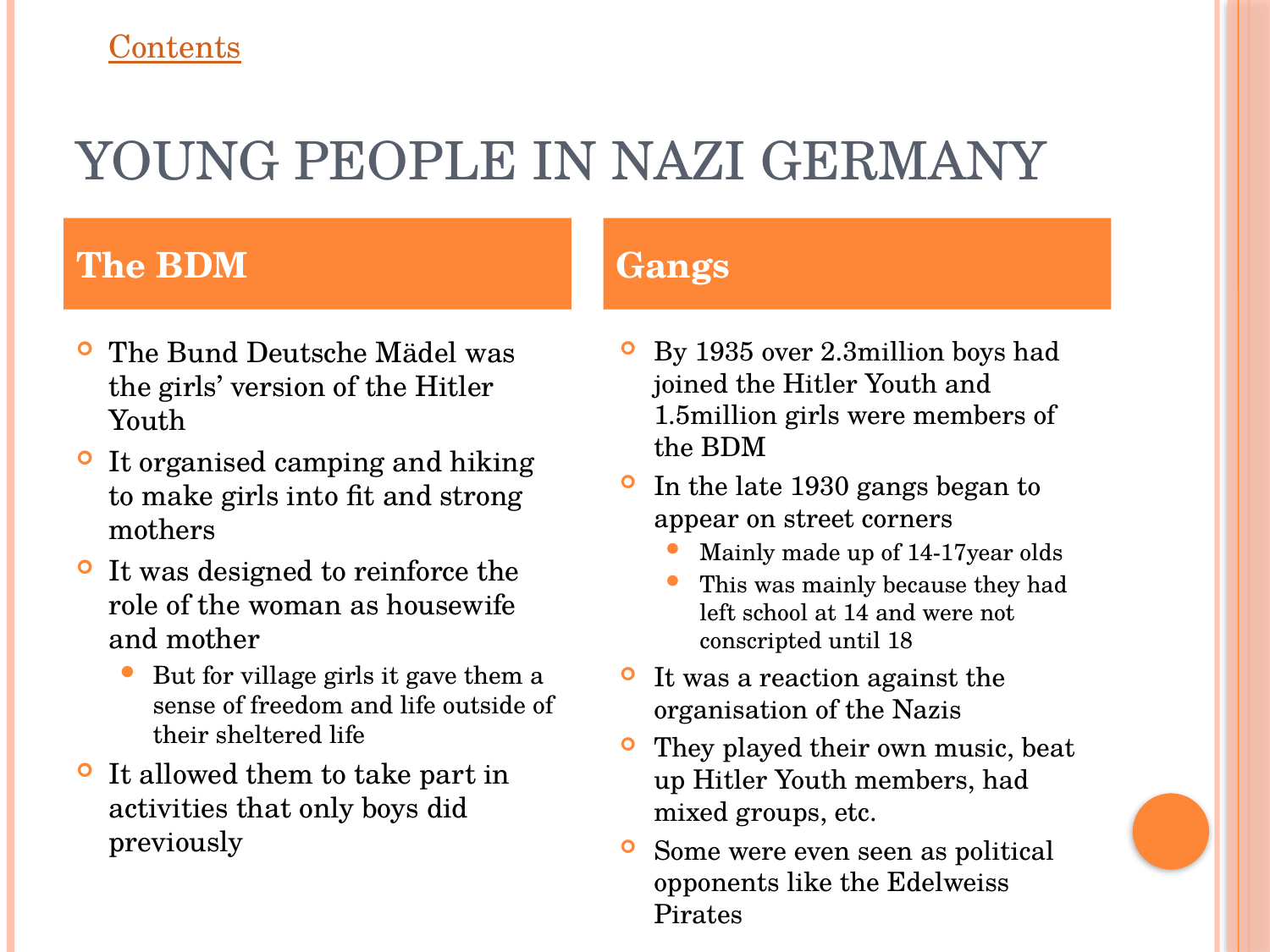

# Young People in Nazi Germany
The BDM
Gangs
The Bund Deutsche Mädel was the girls’ version of the Hitler Youth
It organised camping and hiking to make girls into fit and strong mothers
It was designed to reinforce the role of the woman as housewife and mother
But for village girls it gave them a sense of freedom and life outside of their sheltered life
It allowed them to take part in activities that only boys did previously
By 1935 over 2.3million boys had joined the Hitler Youth and 1.5million girls were members of the BDM
In the late 1930 gangs began to appear on street corners
Mainly made up of 14-17year olds
This was mainly because they had left school at 14 and were not conscripted until 18
It was a reaction against the organisation of the Nazis
They played their own music, beat up Hitler Youth members, had mixed groups, etc.
Some were even seen as political opponents like the Edelweiss Pirates